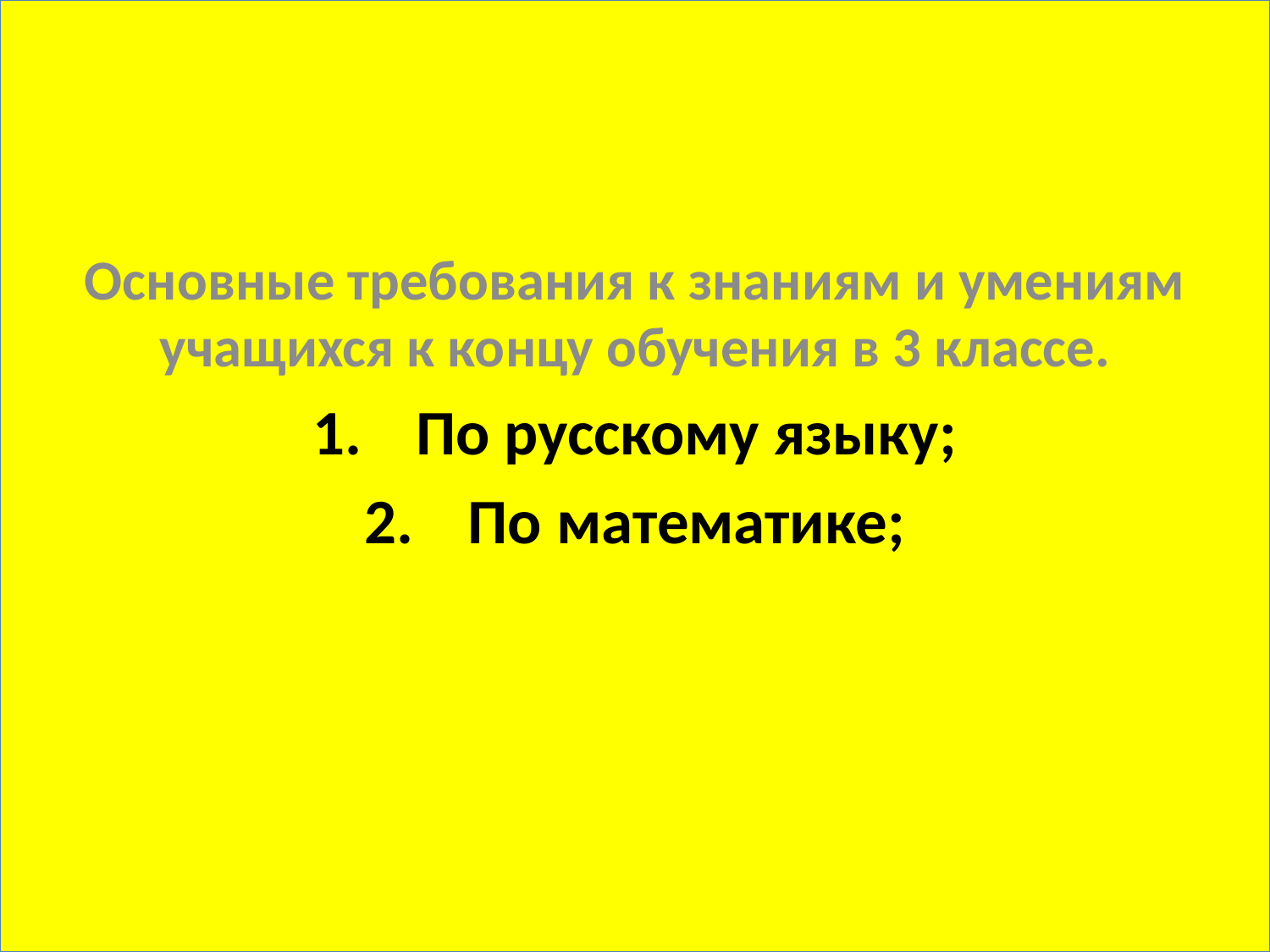

Основные требования к знаниям и умениям учащихся к концу обучения в 3 классе.
По русскому языку;
По математике;
#